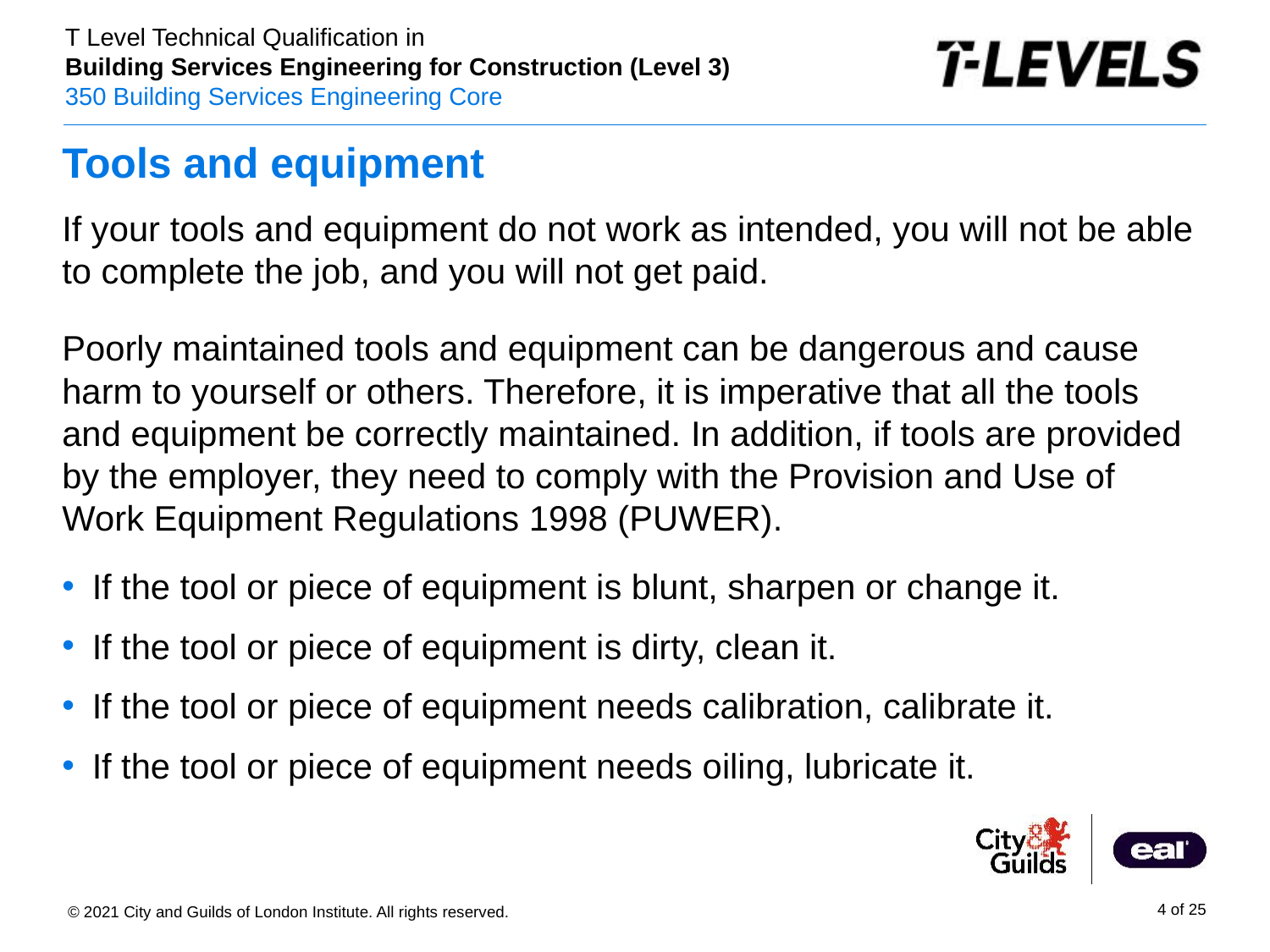

# Tools and equipment
If your tools and equipment do not work as intended, you will not be able to complete the job, and you will not get paid.
Poorly maintained tools and equipment can be dangerous and cause harm to yourself or others. Therefore, it is imperative that all the tools and equipment be correctly maintained. In addition, if tools are provided by the employer, they need to comply with the Provision and Use of Work Equipment Regulations 1998 (PUWER).
If the tool or piece of equipment is blunt, sharpen or change it.
If the tool or piece of equipment is dirty, clean it.
If the tool or piece of equipment needs calibration, calibrate it.
If the tool or piece of equipment needs oiling, lubricate it.